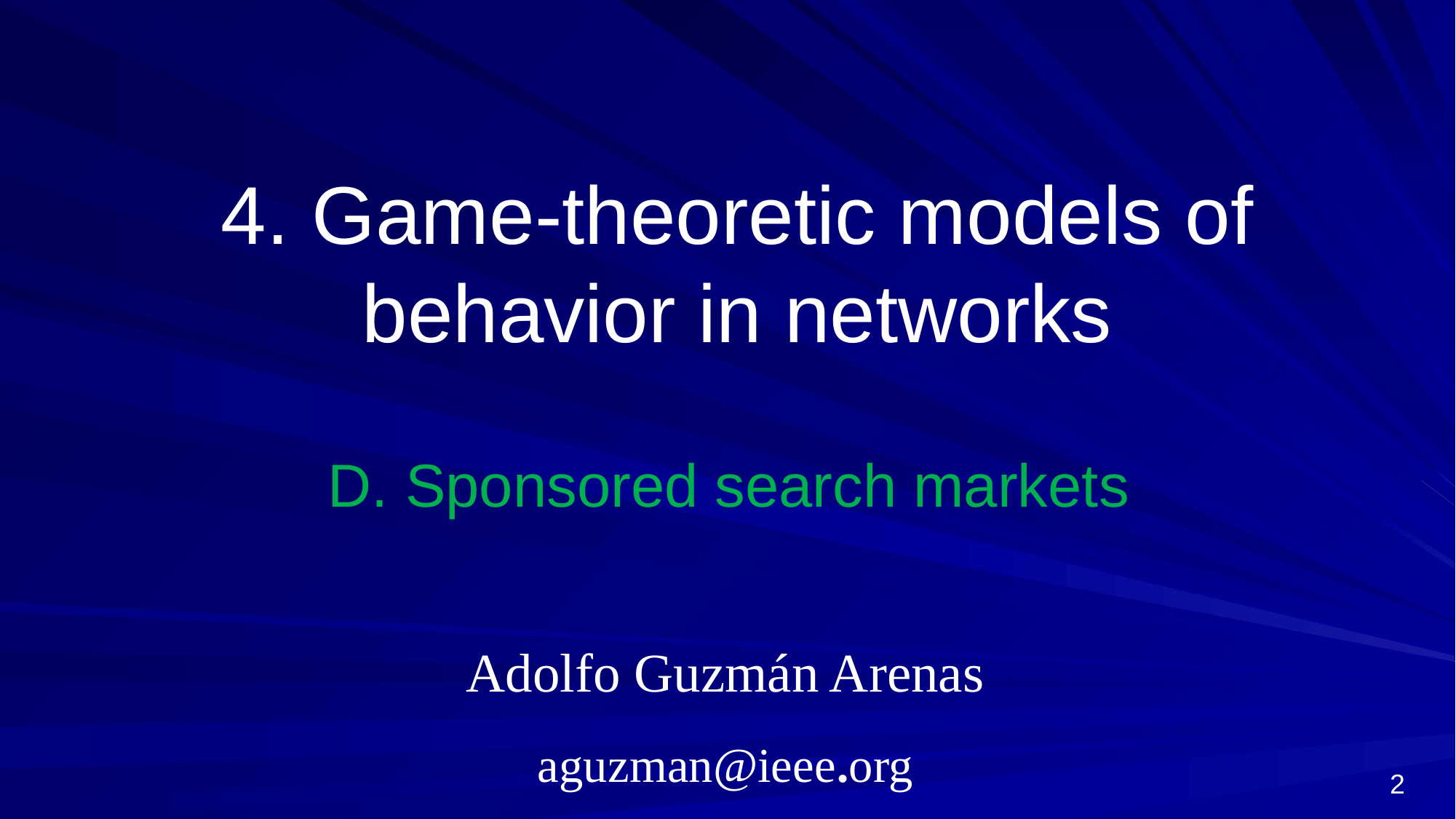

# 4. Game-theoretic models of behavior in networks D. Sponsored search markets
Adolfo Guzmán Arenas

aguzman@ieee.org
2